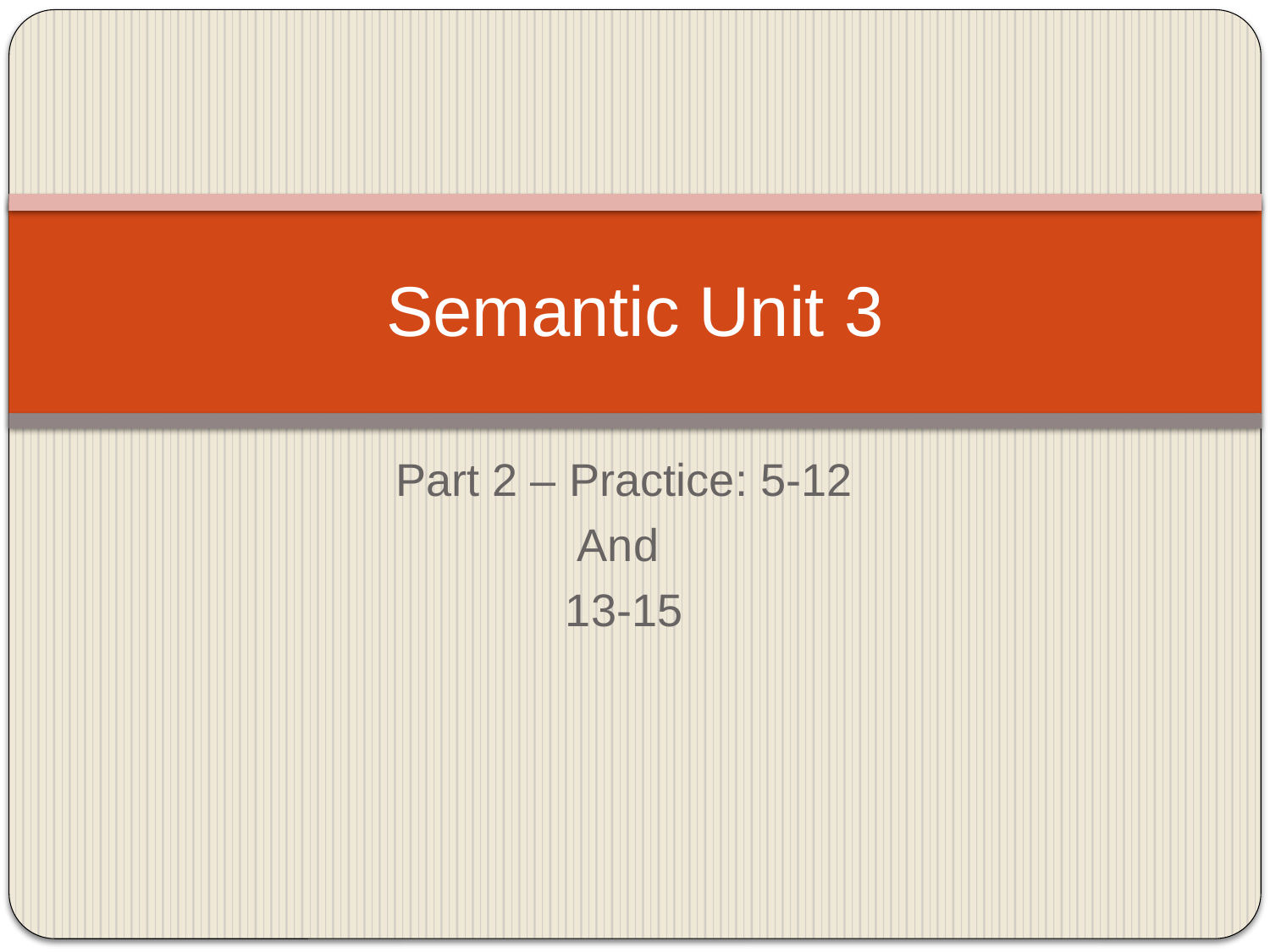

# Semantic Unit 3
Part 2 – Practice: 5-12
And
13-15